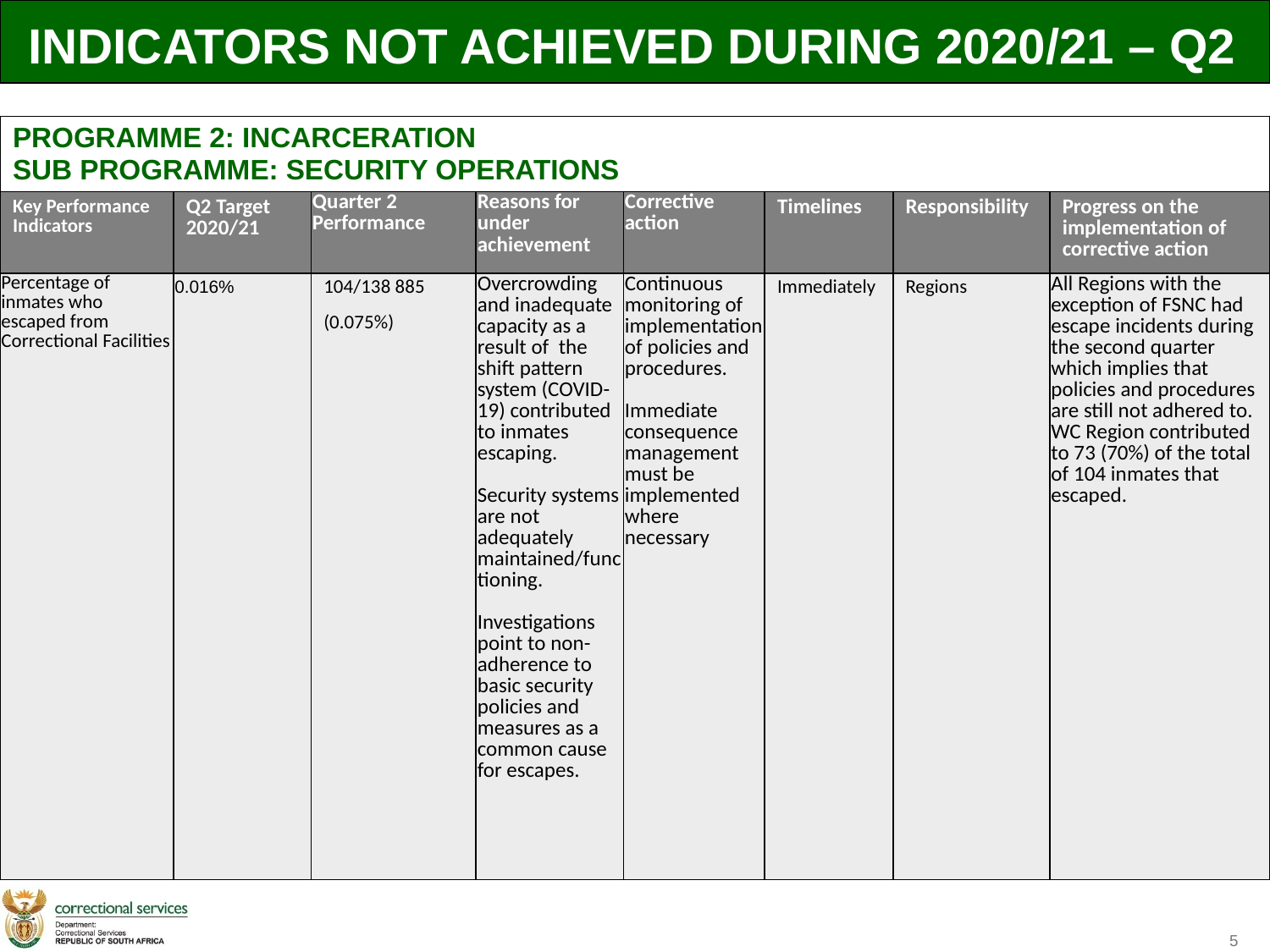

INDICATORS NOT ACHIEVED DURING 2020/21 – Q2
| PROGRAMME 2: INCARCERATION SUB PROGRAMME: SECURITY OPERATIONS |  |  |  |  |  |  |  |
| --- | --- | --- | --- | --- | --- | --- | --- |
| Key Performance Indicators | Q2 Target 2020/21 | Quarter 2 Performance | Reasons for under achievement | Corrective action | Timelines | Responsibility | Progress on the implementation of corrective action |
| Percentage of inmates who escaped from Correctional Facilities | 0.016% | 104/138 885 (0.075%) | Overcrowding and inadequate capacity as a result of the shift pattern system (COVID-19) contributed to inmates escaping. Security systems are not adequately maintained/functioning. Investigations point to non-adherence to basic security policies and measures as a common cause for escapes. | Continuous monitoring of implementation of policies and procedures. Immediate consequence management must be implemented where necessary | Immediately | Regions | All Regions with the exception of FSNC had escape incidents during the second quarter which implies that policies and procedures are still not adhered to. WC Region contributed to 73 (70%) of the total of 104 inmates that escaped. |